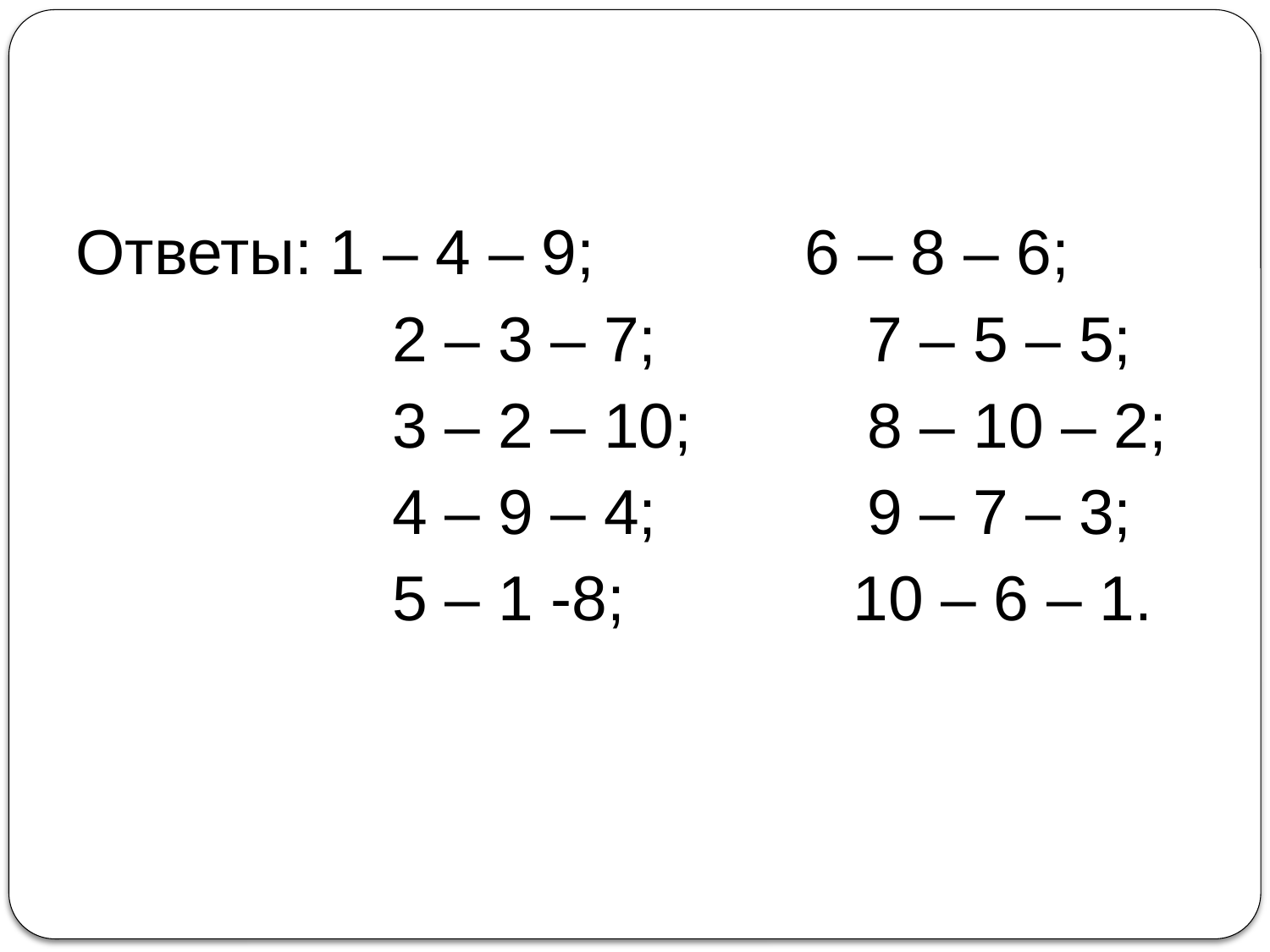

#

Ответы: 1 – 4 – 9;            6 – 8 – 6;
                  2 – 3 – 7;            7 – 5 – 5;
                  3 – 2 – 10;          8 – 10 – 2;
                  4 – 9 – 4;            9 – 7 – 3;
                  5 – 1 -8;             10 – 6 – 1.